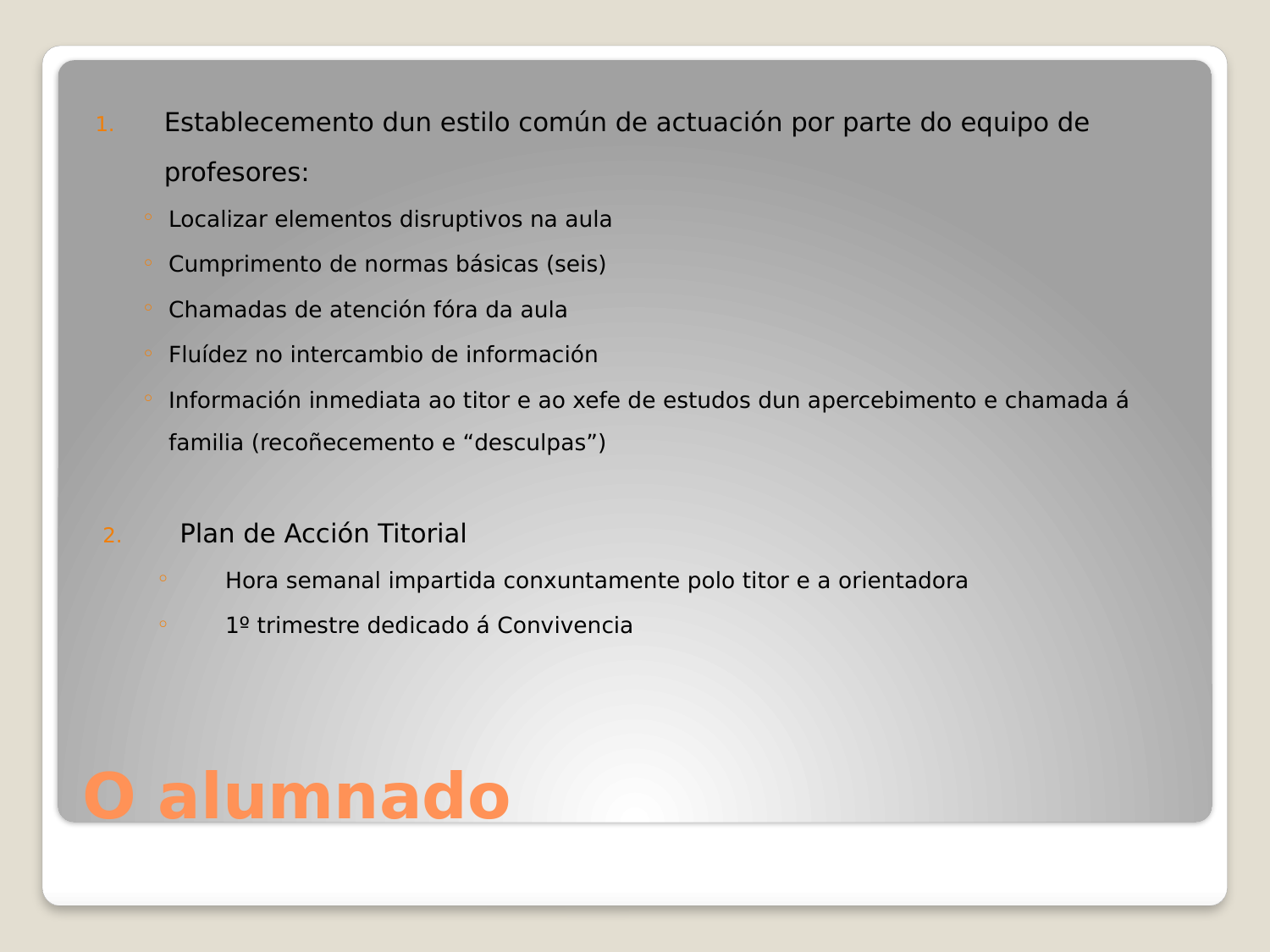

Establecemento dun estilo común de actuación por parte do equipo de profesores:
Localizar elementos disruptivos na aula
Cumprimento de normas básicas (seis)
Chamadas de atención fóra da aula
Fluídez no intercambio de información
Información inmediata ao titor e ao xefe de estudos dun apercebimento e chamada á familia (recoñecemento e “desculpas”)

 Plan de Acción Titorial
Hora semanal impartida conxuntamente polo titor e a orientadora
1º trimestre dedicado á Convivencia

# O alumnado